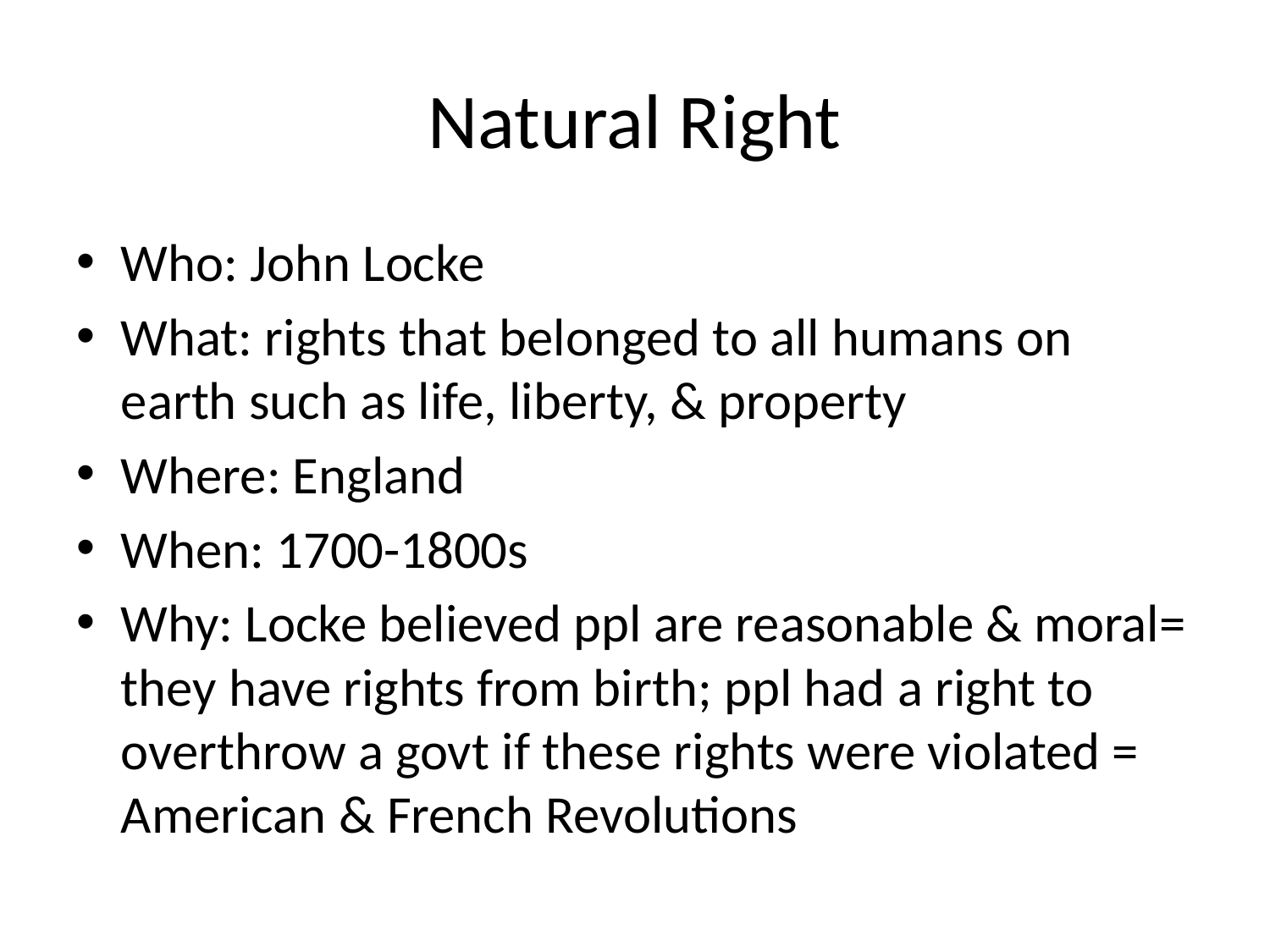

# Natural Right
Who: John Locke
What: rights that belonged to all humans on earth such as life, liberty, & property
Where: England
When: 1700-1800s
Why: Locke believed ppl are reasonable & moral= they have rights from birth; ppl had a right to overthrow a govt if these rights were violated = American & French Revolutions